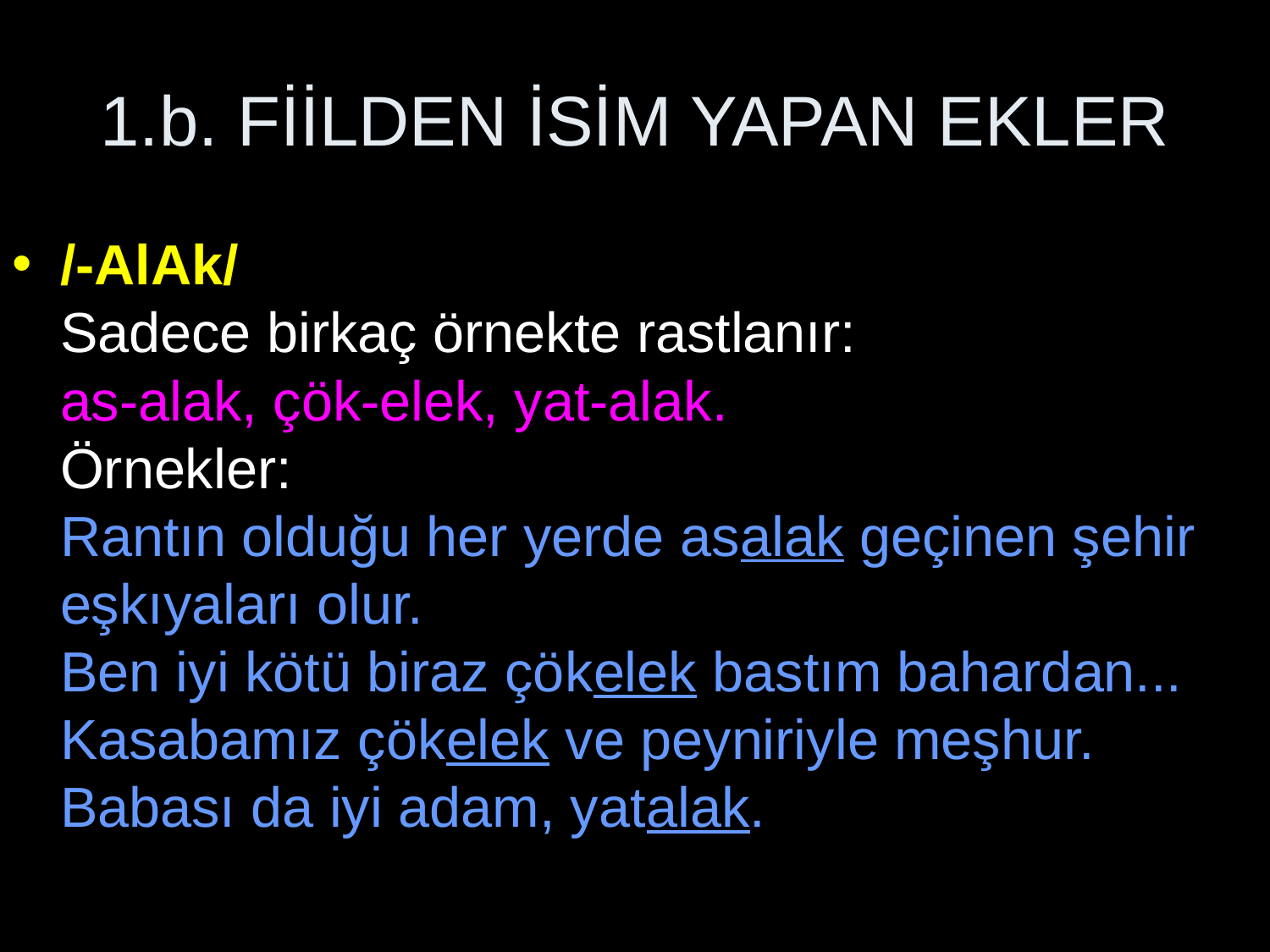

# 1.b. FİİLDEN İSİM YAPAN EKLER
/-AlAk/
Sadece birkaç örnekte rastlanır:
as-alak, çök-elek, yat-alak.
Örnekler:
Rantın olduğu her yerde asalak geçinen şehir eşkıyaları olur.
Ben iyi kötü biraz çökelek bastım bahardan...
Kasabamız çökelek ve peyniriyle meşhur.
Babası da iyi adam, yatalak.